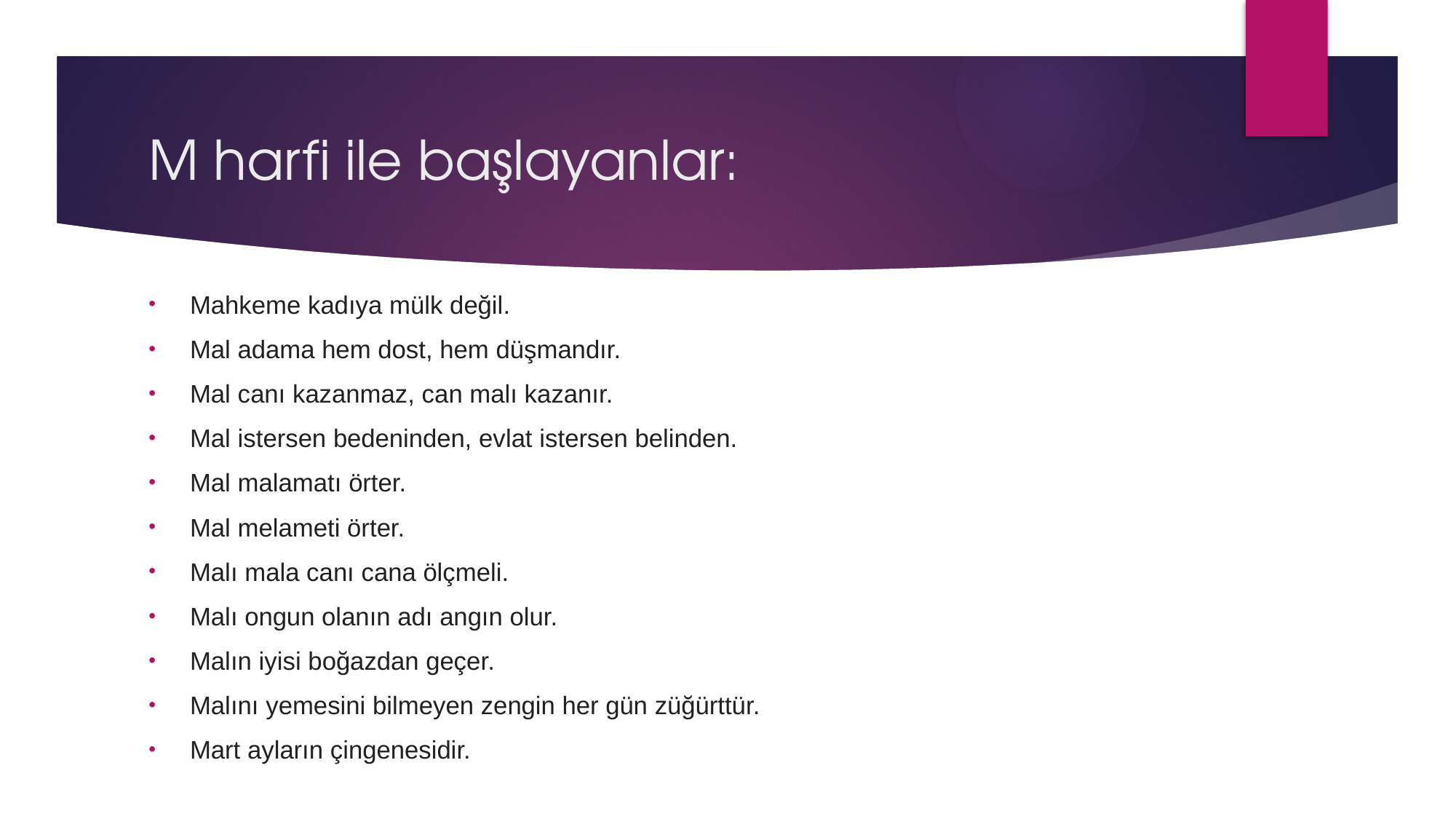

# M harfi ile başlayanlar:
Mahkeme kadıya mülk değil.
Mal adama hem dost, hem düşmandır.
Mal canı kazanmaz, can malı kazanır.
Mal istersen bedeninden, evlat istersen belinden.
Mal malamatı örter.
Mal melameti örter.
Malı mala canı cana ölçmeli.
Malı ongun olanın adı angın olur.
Malın iyisi boğazdan geçer.
Malını yemesini bilmeyen zengin her gün züğürttür.
Mart ayların çingenesidir.